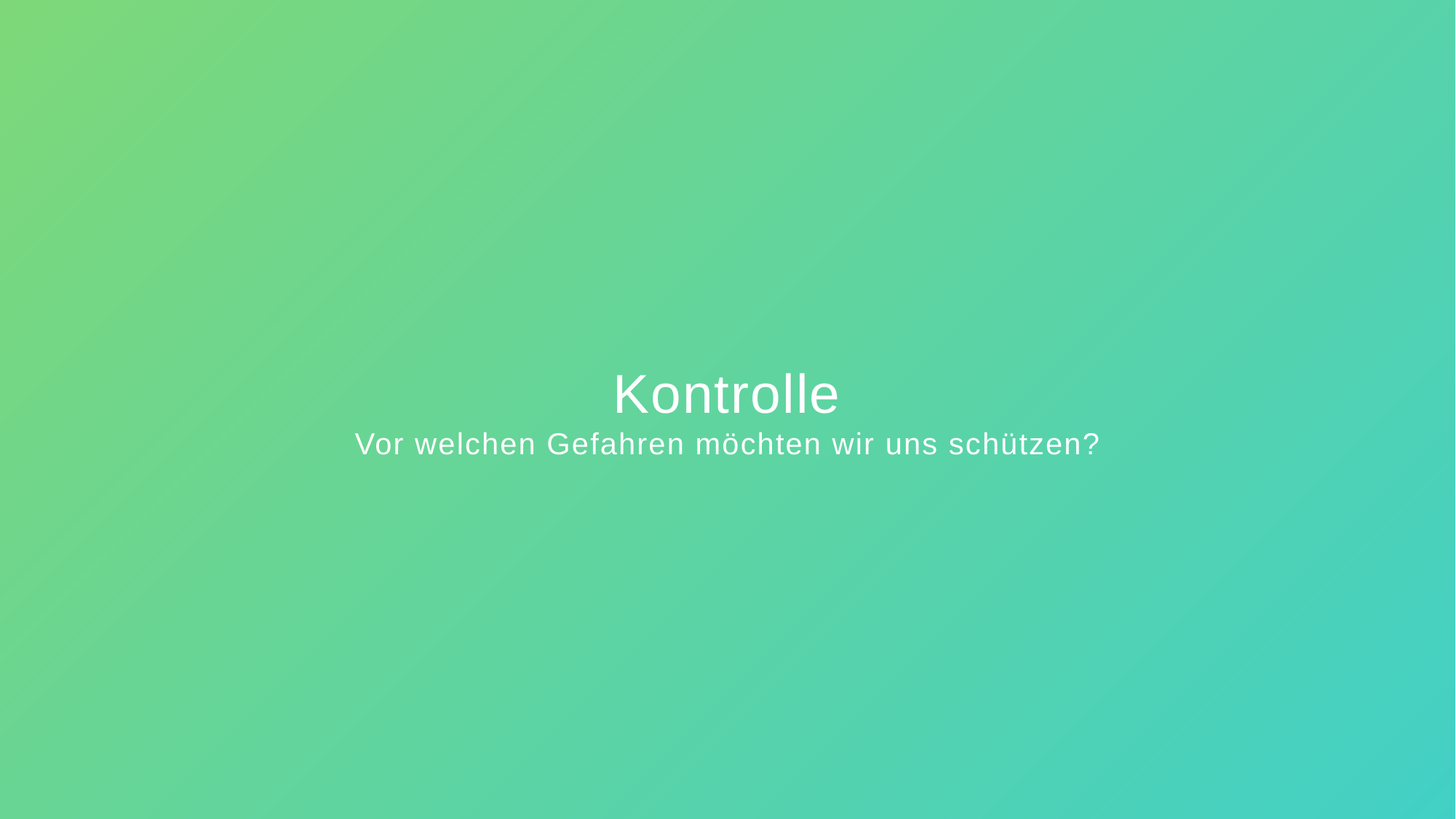

# Kontrolle Vor welchen Gefahren möchten wir uns schützen?